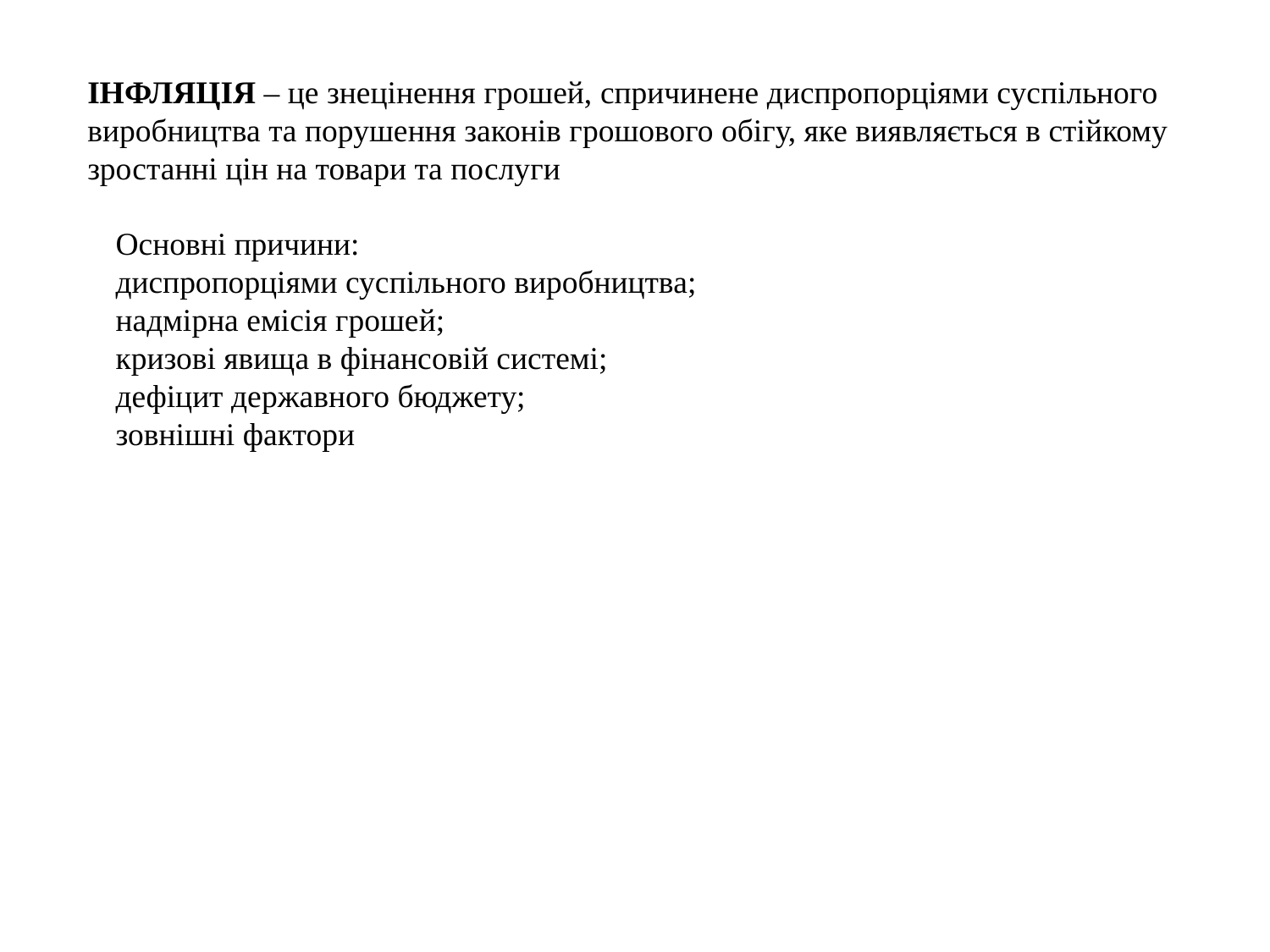

ІНФЛЯЦІЯ – це знецінення грошей, спричинене диспропорціями суспільного виробництва та порушення законів грошового обігу, яке виявляється в стійкому зростанні цін на товари та послуги

Основні причини:
диспропорціями суспільного виробництва;
надмірна емісія грошей;
кризові явища в фінансовій системі;
дефіцит державного бюджету;
зовнішні фактори